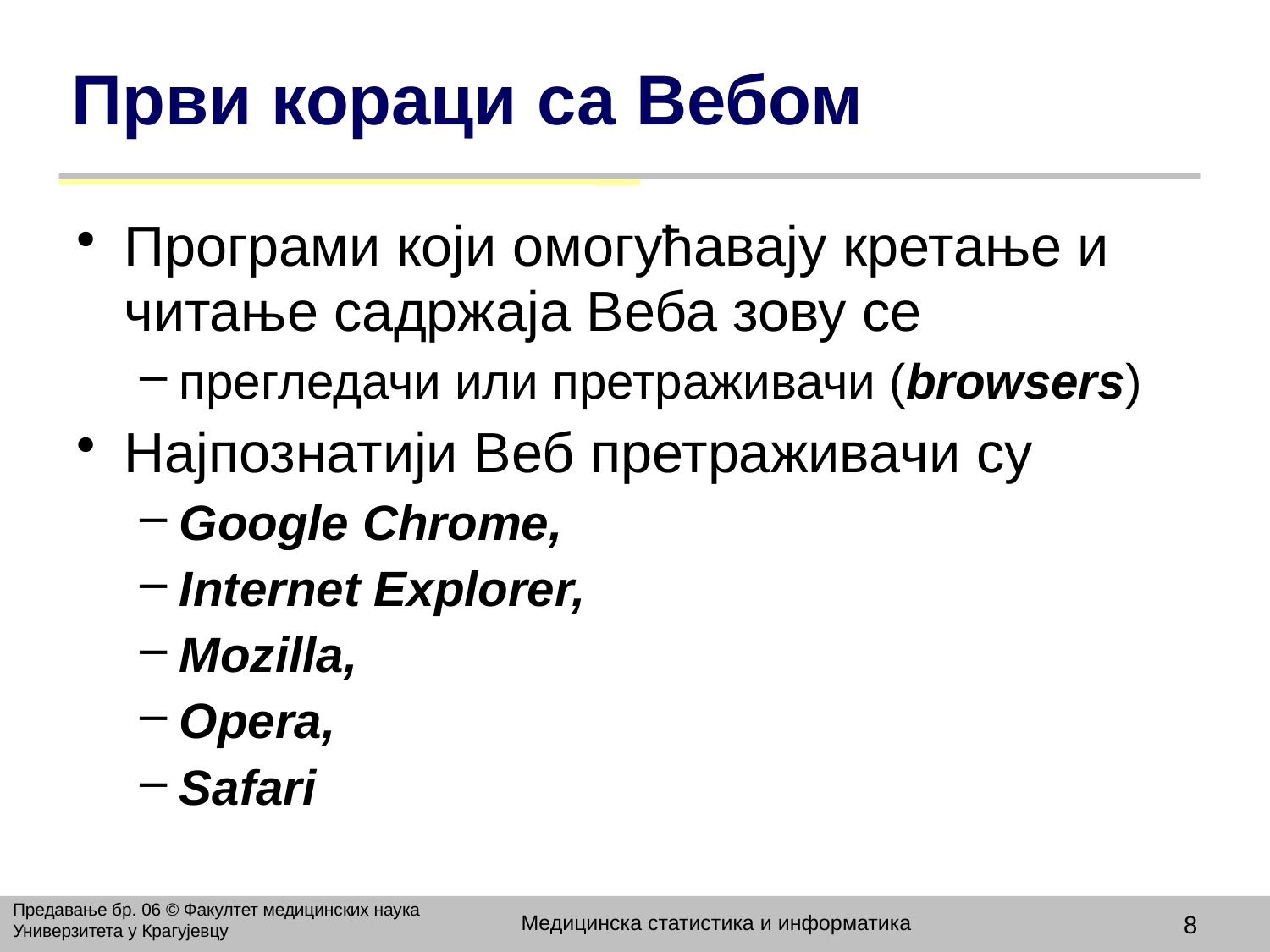

# Први кораци са Вебом
Програми који омогућавају кретање и читање садржаја Веба зову се
прегледачи или претраживачи (browsers)
Најпознатији Веб претраживачи су
Google Chrome,
Internet Explorer,
Mozilla,
Opera,
Safari
Предавање бр. 06 © Факултет медицинских наука Универзитета у Крагујевцу
Медицинска статистика и информатика
8